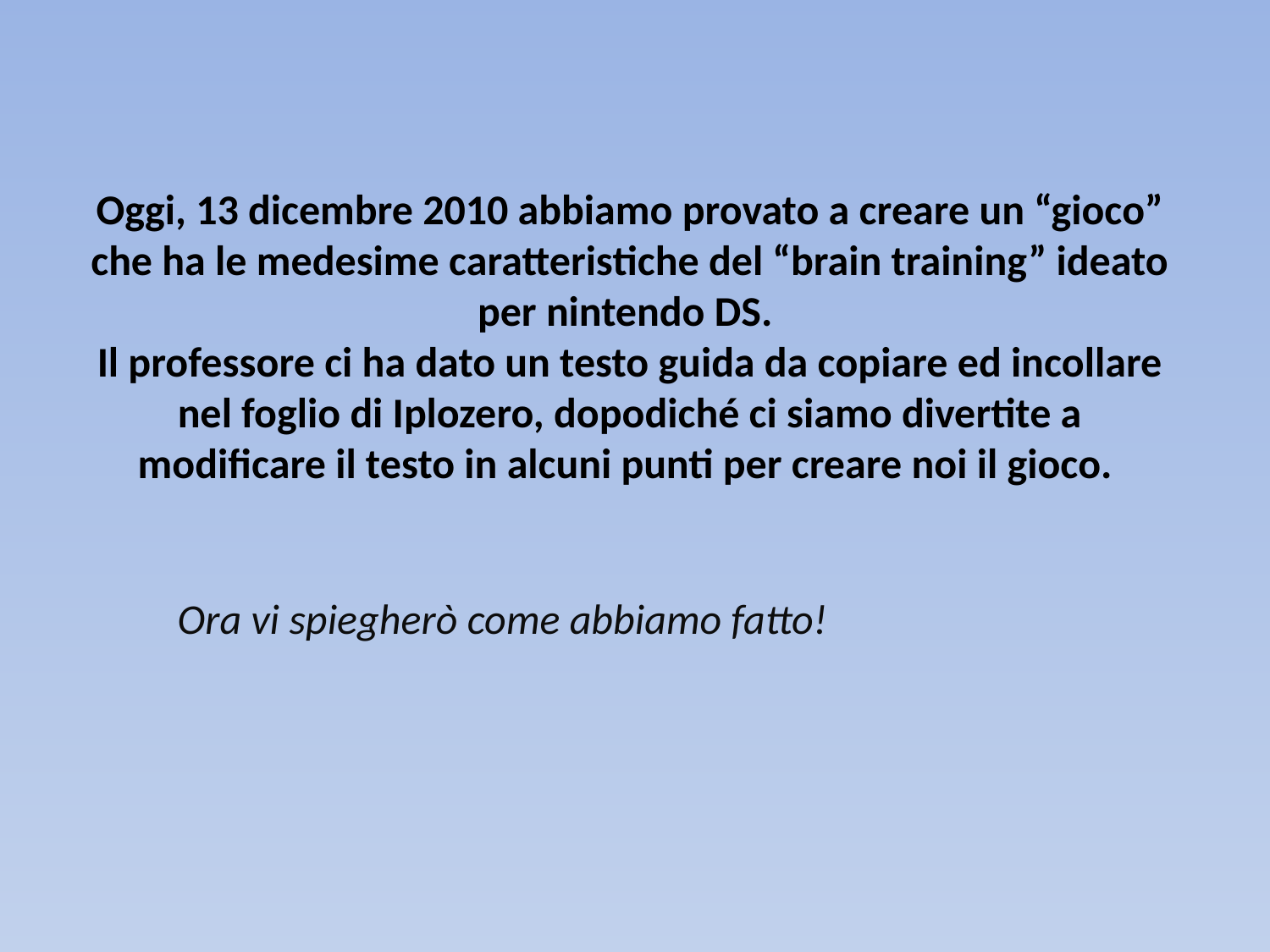

Oggi, 13 dicembre 2010 abbiamo provato a creare un “gioco” che ha le medesime caratteristiche del “brain training” ideato per nintendo DS.
Il professore ci ha dato un testo guida da copiare ed incollare nel foglio di Iplozero, dopodiché ci siamo divertite a modificare il testo in alcuni punti per creare noi il gioco.
Ora vi spiegherò come abbiamo fatto!